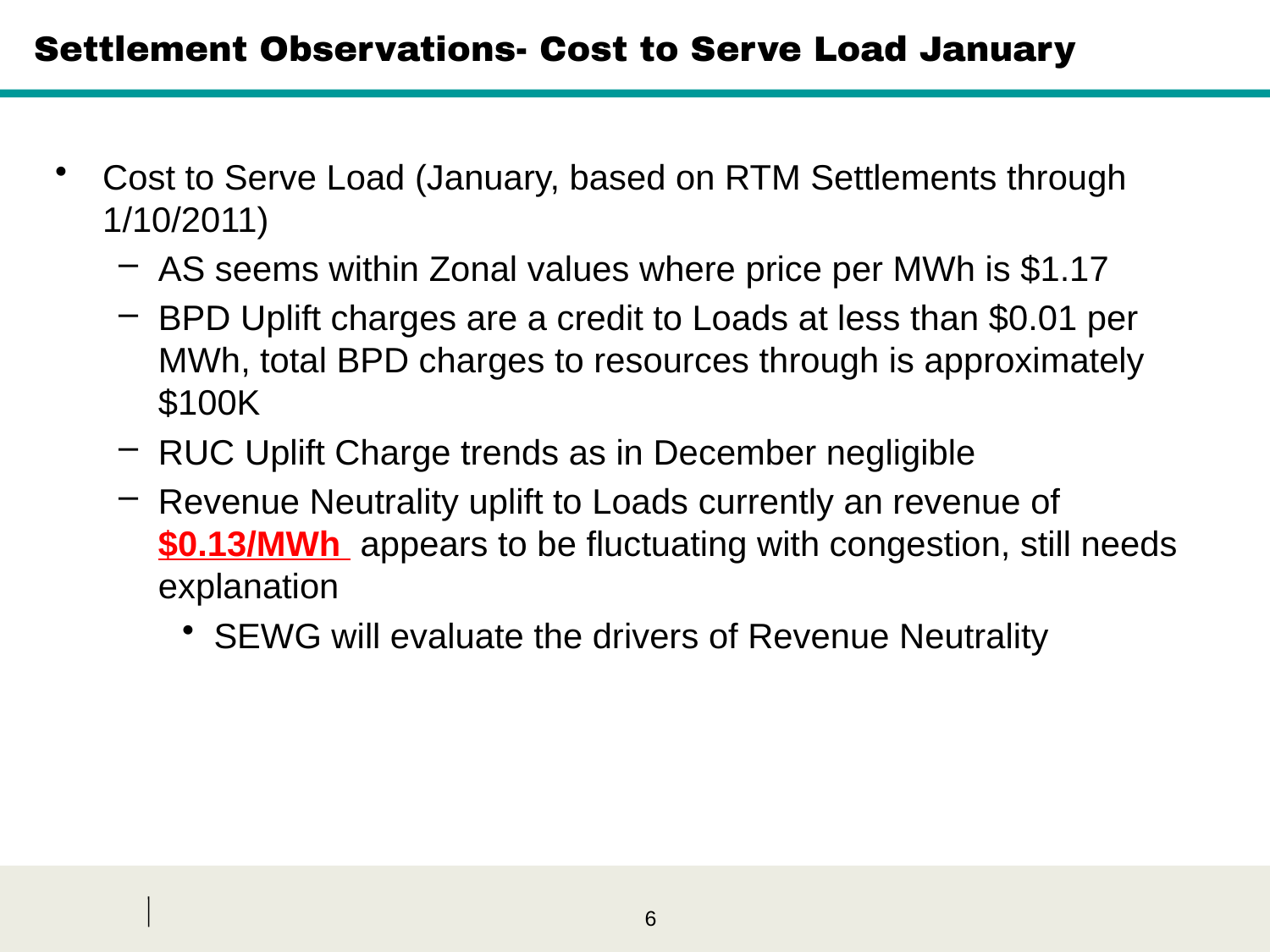

# Settlement Observations- Cost to Serve Load January
Cost to Serve Load (January, based on RTM Settlements through 1/10/2011)
AS seems within Zonal values where price per MWh is $1.17
BPD Uplift charges are a credit to Loads at less than $0.01 per MWh, total BPD charges to resources through is approximately $100K
RUC Uplift Charge trends as in December negligible
Revenue Neutrality uplift to Loads currently an revenue of $0.13/MWh  appears to be fluctuating with congestion, still needs explanation
SEWG will evaluate the drivers of Revenue Neutrality